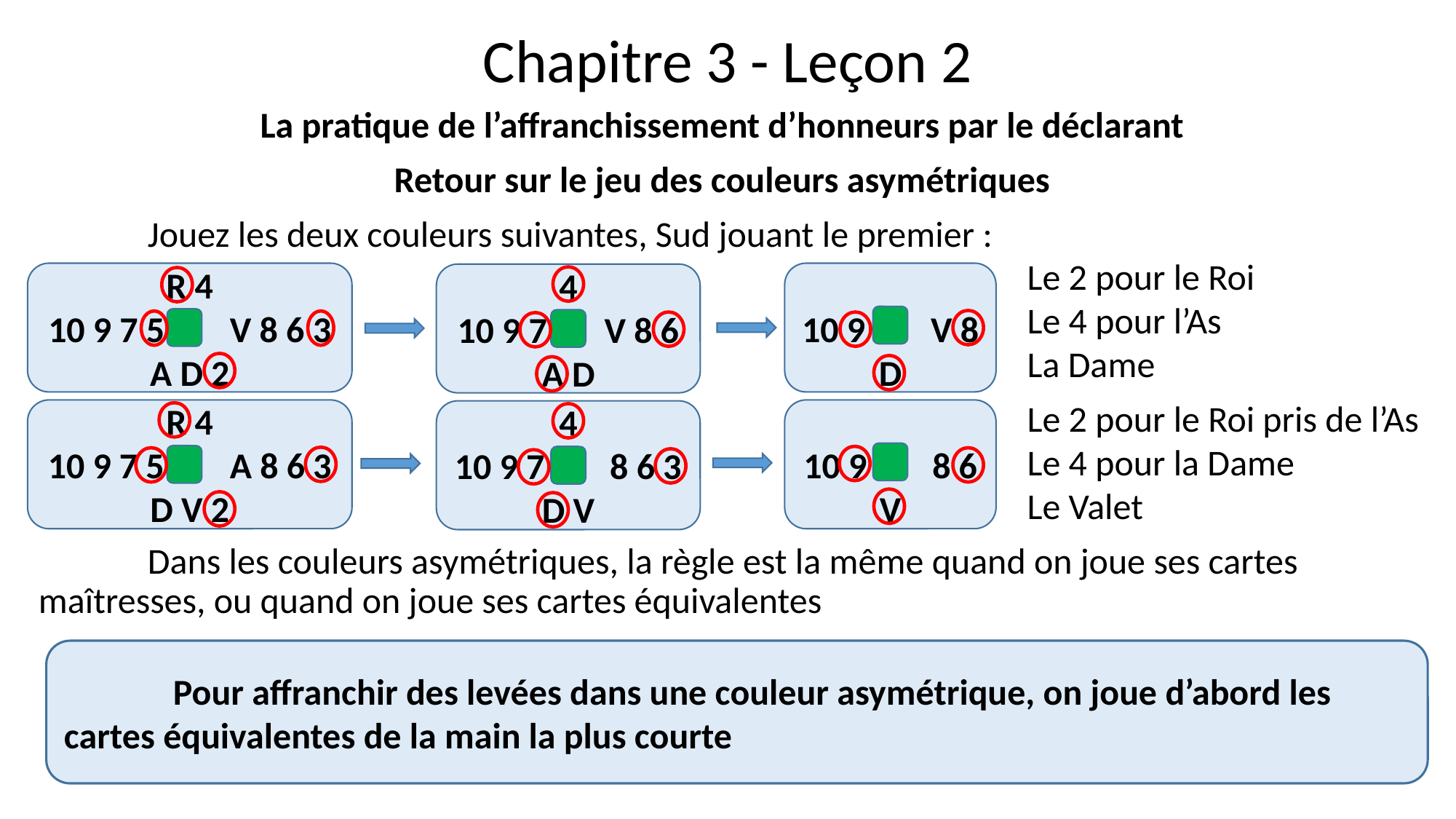

# Chapitre 3 - Leçon 2
La pratique de l’affranchissement d’honneurs par le déclarant
Retour sur le jeu des couleurs asymétriques
	Jouez les deux couleurs suivantes, Sud jouant le premier :

	Dans les couleurs asymétriques, la règle est la même quand on joue ses cartes maîtresses, ou quand on joue ses cartes équivalentes

Le 2 pour le Roi
Le 4 pour l’As
La Dame
R 4
10 9 7 5        V 8 6 3
A D 2

10 9        V 8
D

4
10 9 7       V 8 6
A D

Le 2 pour le Roi pris de l’As
Le 4 pour la Dame
Le Valet
R 4
10 9 7 5        A 8 6 3
D V 2

10 9        8 6
V

4
10 9 7        8 6 3
D V

	Pour affranchir des levées dans une couleur asymétrique, on joue d’abord les cartes équivalentes de la main la plus courte